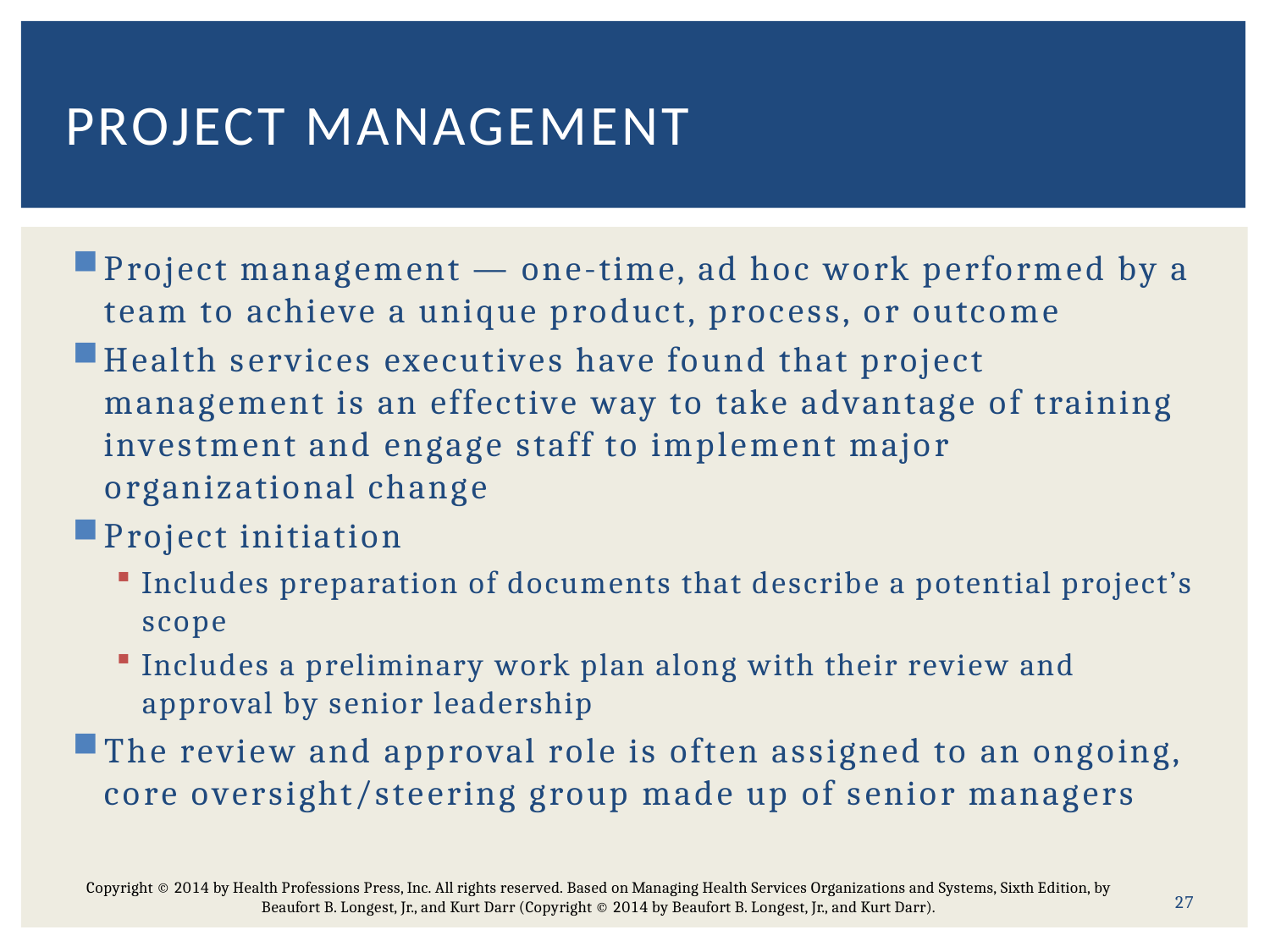

# Project Management
Project management — one-time, ad hoc work performed by a team to achieve a unique product, process, or outcome
Health services executives have found that project management is an effective way to take advantage of training investment and engage staff to implement major organizational change
Project initiation
Includes preparation of documents that describe a potential project’s scope
Includes a preliminary work plan along with their review and approval by senior leadership
The review and approval role is often assigned to an ongoing, core oversight/steering group made up of senior managers
27